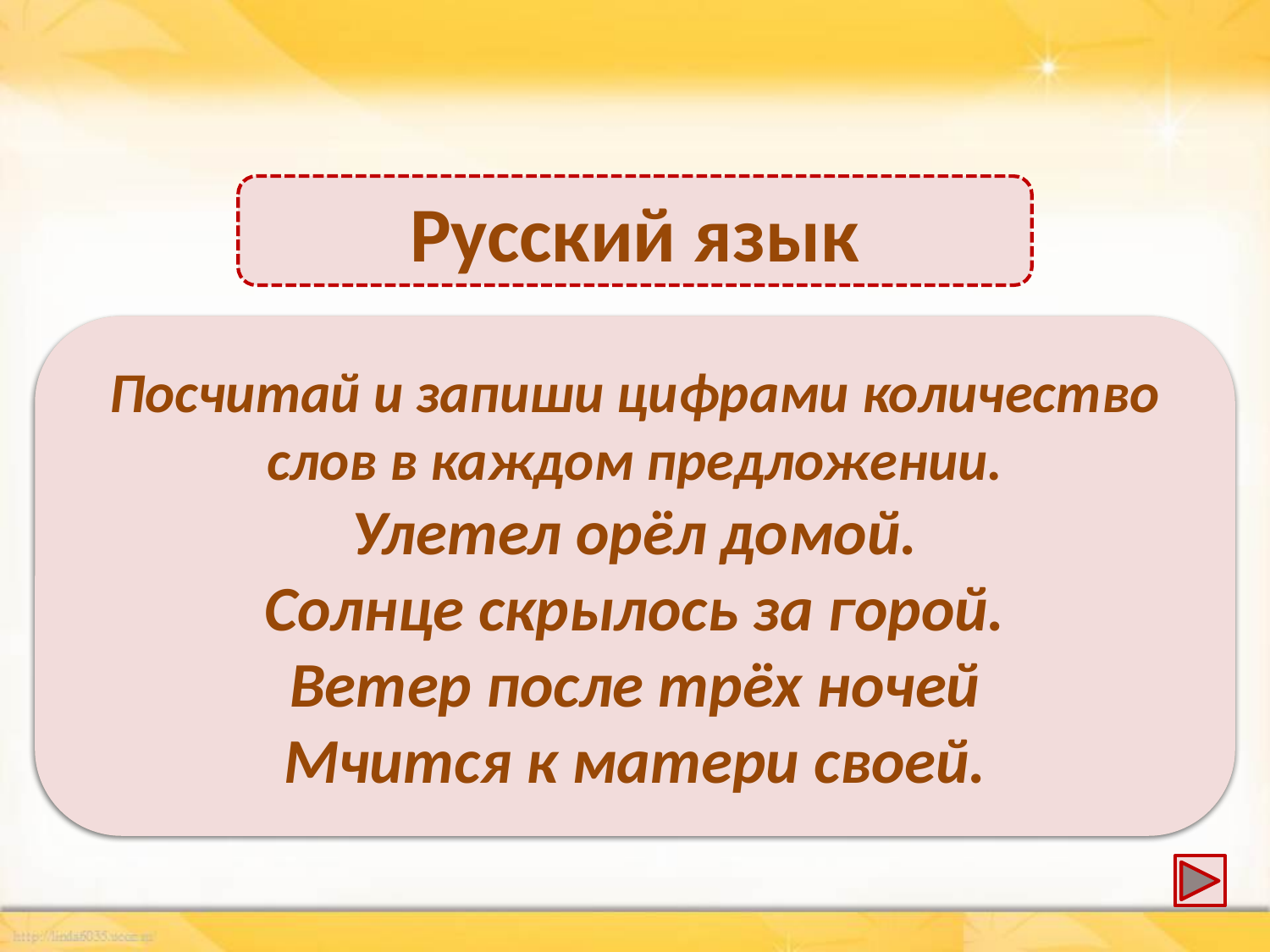

Русский язык
3, 4, 8
Посчитай и запиши цифрами количество слов в каждом предложении.
Улетел орёл домой.
Солнце скрылось за горой.
Ветер после трёх ночей
Мчится к матери своей.